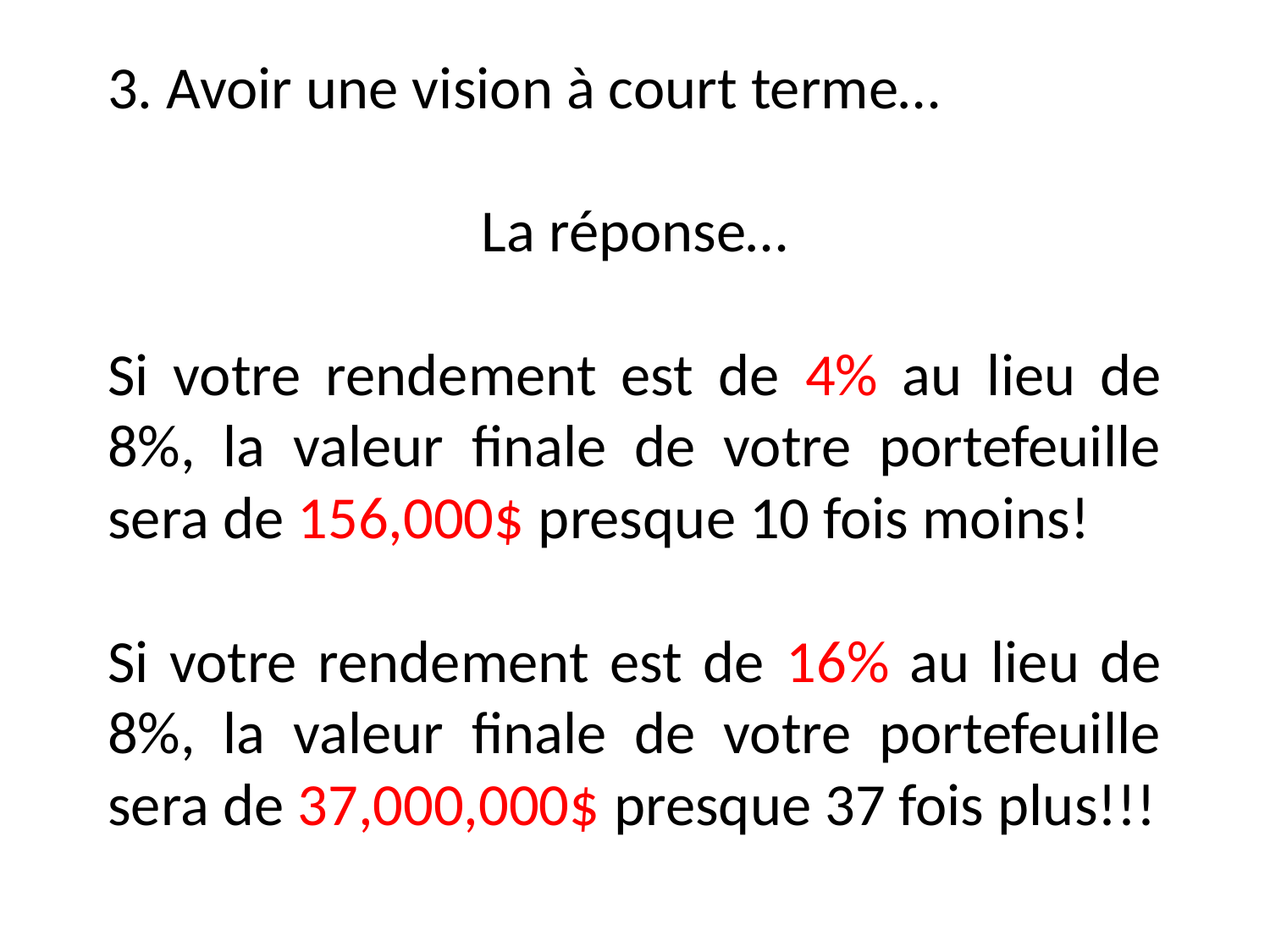

3. Avoir une vision à court terme…

La réponse…

Si votre rendement est de 4% au lieu de 8%, la valeur finale de votre portefeuille sera de 156,000$ presque 10 fois moins!

Si votre rendement est de 16% au lieu de 8%, la valeur finale de votre portefeuille sera de 37,000,000$ presque 37 fois plus!!!